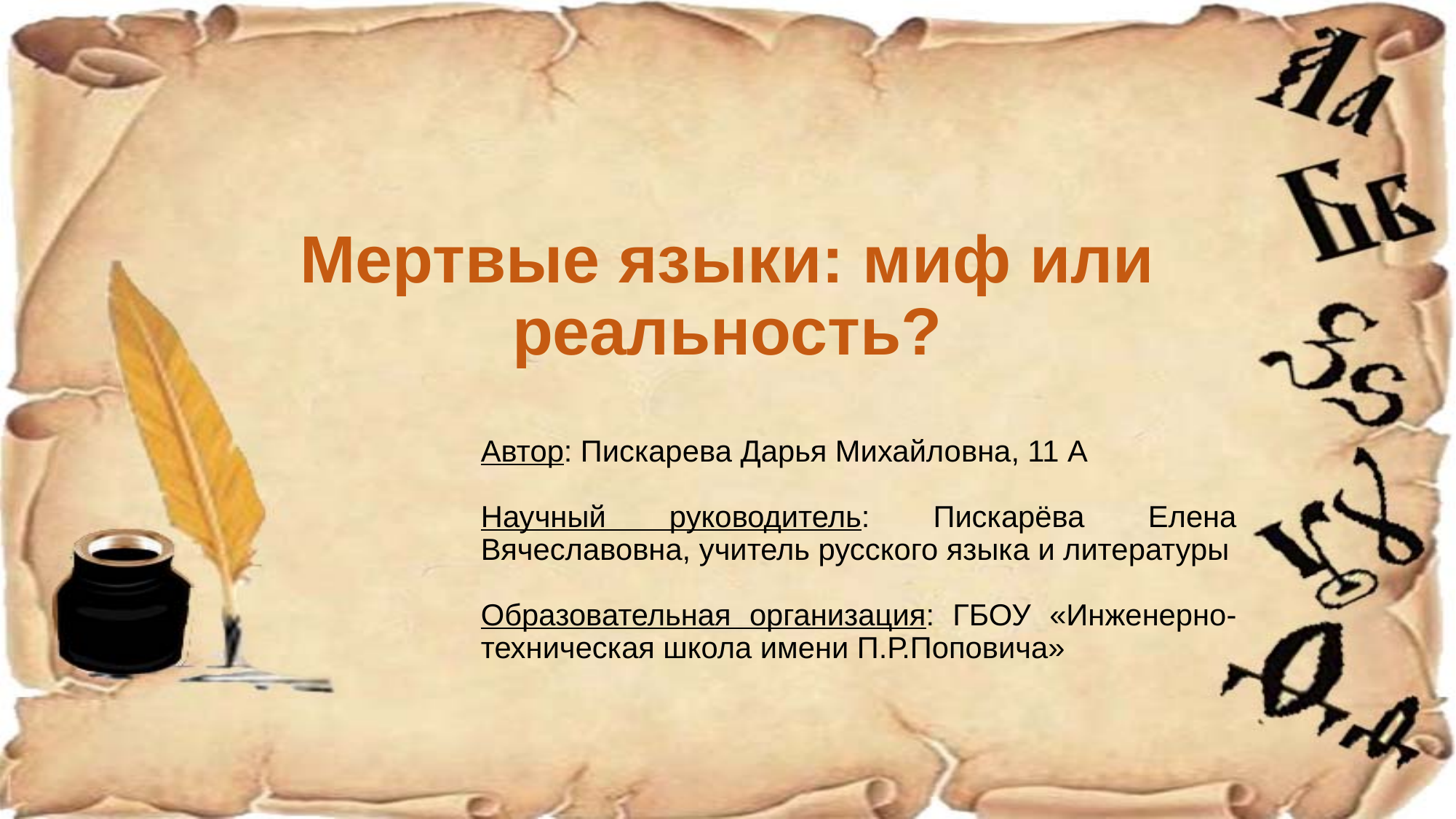

# Мертвые языки: миф или реальность?
Автор: Пискарева Дарья Михайловна, 11 А

Научный руководитель: Пискарёва Елена Вячеславовна, учитель русского языка и литературы

Образовательная организация: ГБОУ «Инженерно-техническая школа имени П.Р.Поповича»